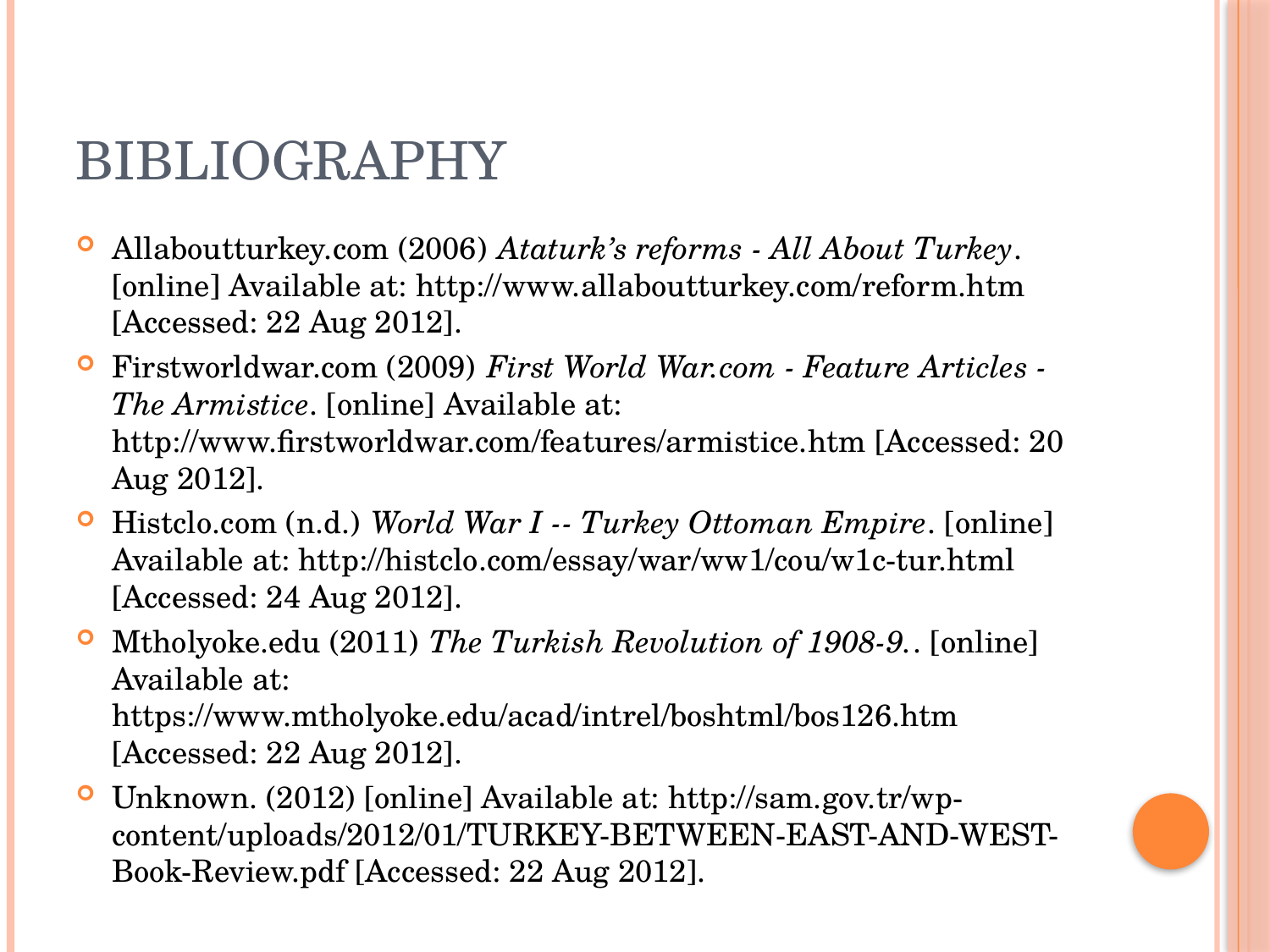

# Bibliography
Allaboutturkey.com (2006) Ataturk’s reforms - All About Turkey. [online] Available at: http://www.allaboutturkey.com/reform.htm [Accessed: 22 Aug 2012].
Firstworldwar.com (2009) First World War.com - Feature Articles - The Armistice. [online] Available at: http://www.firstworldwar.com/features/armistice.htm [Accessed: 20 Aug 2012].
Histclo.com (n.d.) World War I -- Turkey Ottoman Empire. [online] Available at: http://histclo.com/essay/war/ww1/cou/w1c-tur.html [Accessed: 24 Aug 2012].
Mtholyoke.edu (2011) The Turkish Revolution of 1908-9.. [online] Available at: https://www.mtholyoke.edu/acad/intrel/boshtml/bos126.htm [Accessed: 22 Aug 2012].
Unknown. (2012) [online] Available at: http://sam.gov.tr/wp-content/uploads/2012/01/TURKEY-BETWEEN-EAST-AND-WEST-Book-Review.pdf [Accessed: 22 Aug 2012].